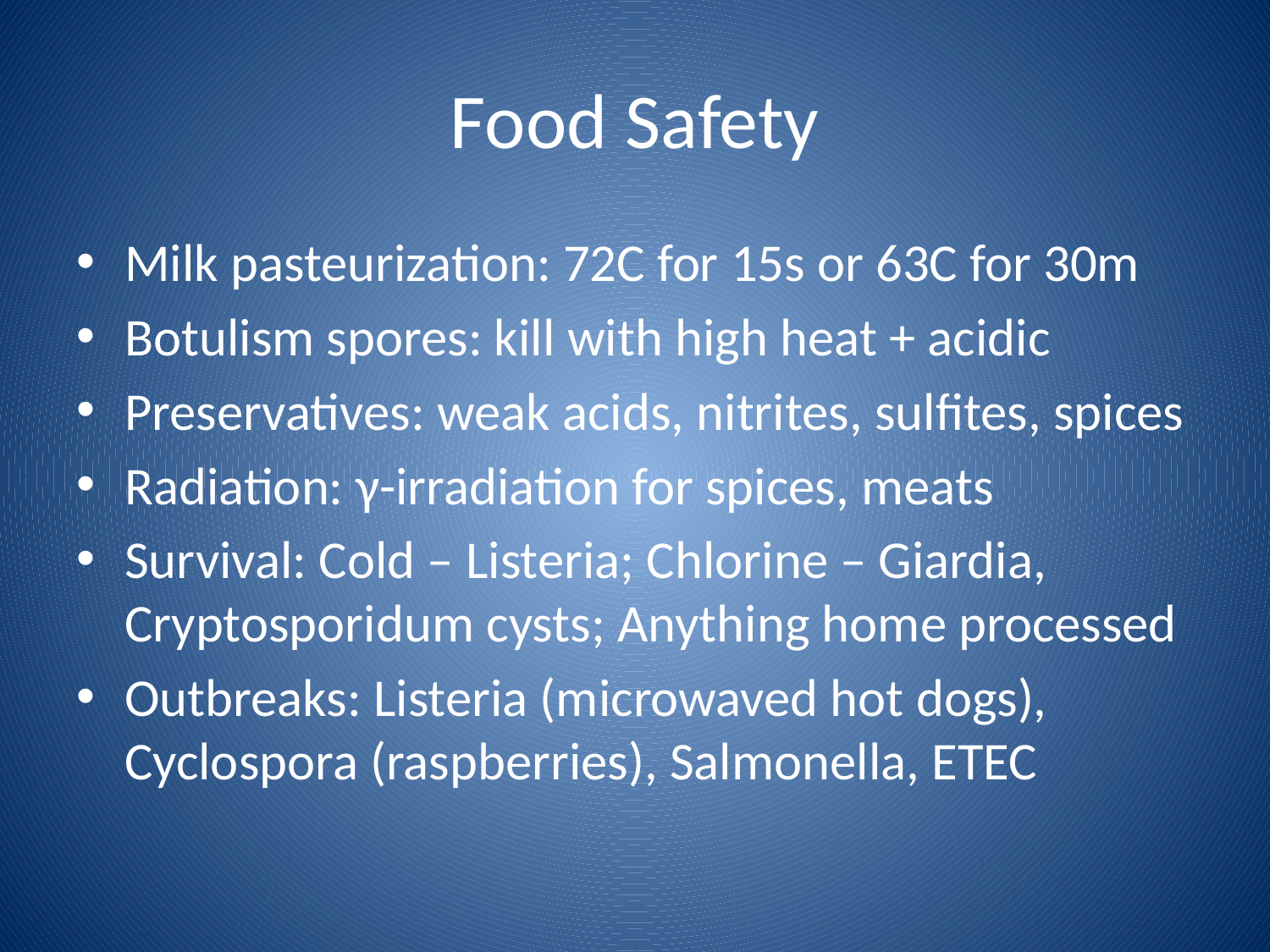

# Food Safety
Milk pasteurization: 72C for 15s or 63C for 30m
Botulism spores: kill with high heat + acidic
Preservatives: weak acids, nitrites, sulfites, spices
Radiation: γ-irradiation for spices, meats
Survival: Cold – Listeria; Chlorine – Giardia, Cryptosporidum cysts; Anything home processed
Outbreaks: Listeria (microwaved hot dogs), Cyclospora (raspberries), Salmonella, ETEC